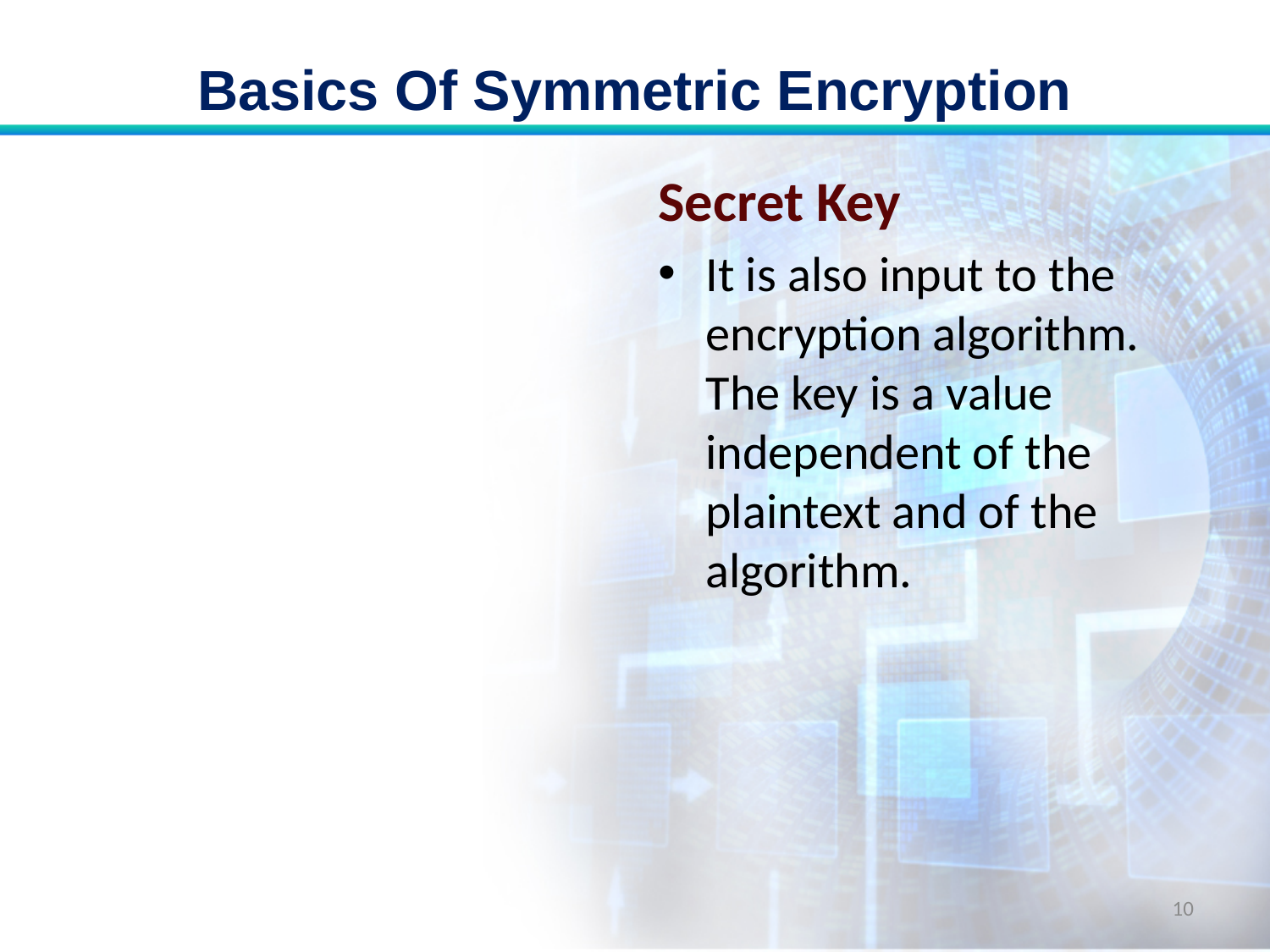

# Basics Of Symmetric Encryption
Secret Key
It is also input to the encryption algorithm. The key is a value independent of the plaintext and of the algorithm.

10